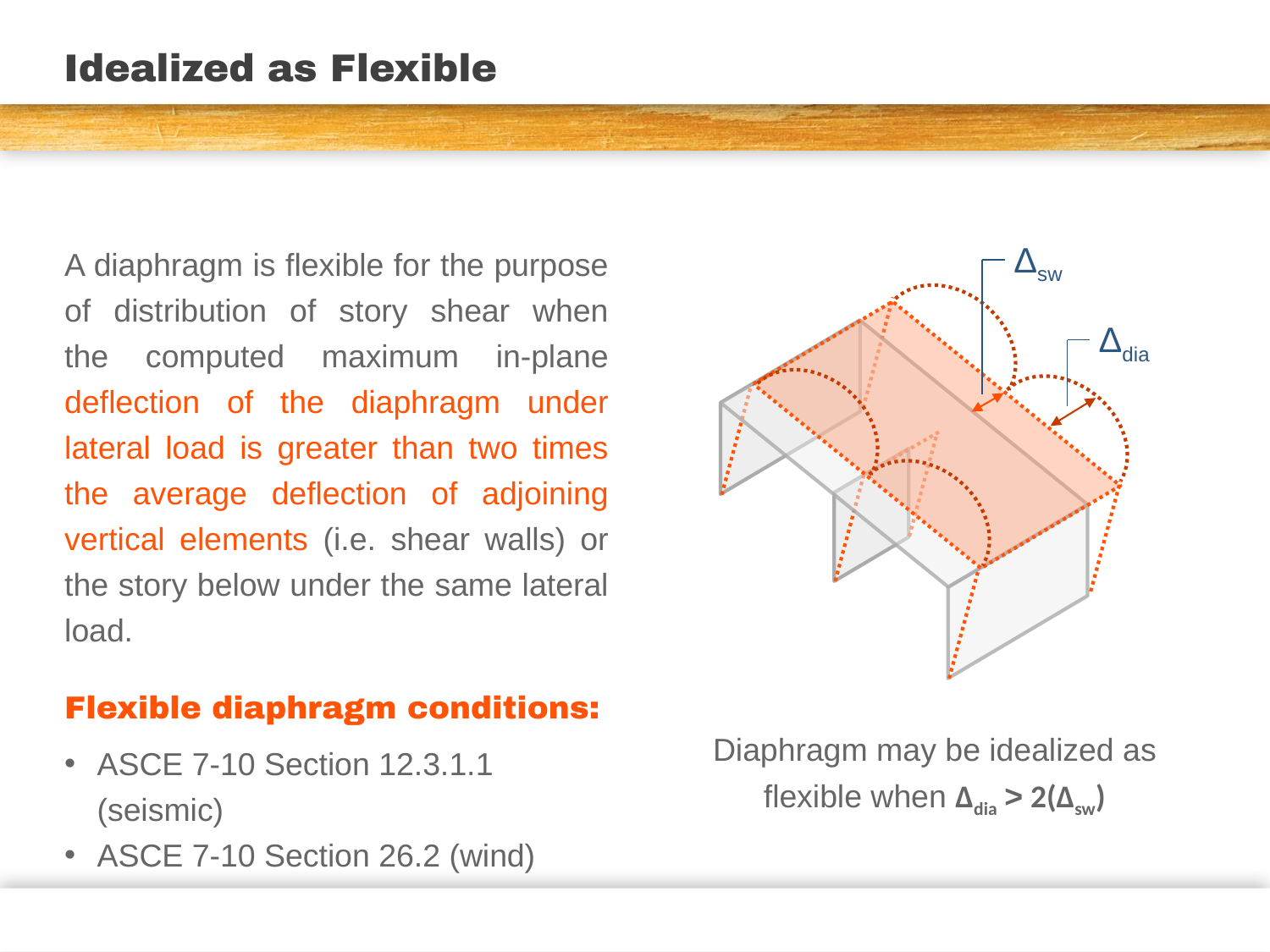

# Idealized as Flexible
A diaphragm is flexible for the purpose of distribution of story shear when
the computed maximum in-plane deflection of the diaphragm under lateral load is greater than two times the average deflection of adjoining vertical elements (i.e. shear walls) or the story below under the same lateral load.
Flexible diaphragm conditions:
ASCE 7-10 Section 12.3.1.1 (seismic)
ASCE 7-10 Section 26.2 (wind)
Δsw

Δdia

Diaphragm may be idealized as flexible when Δdia > 2(Δsw)